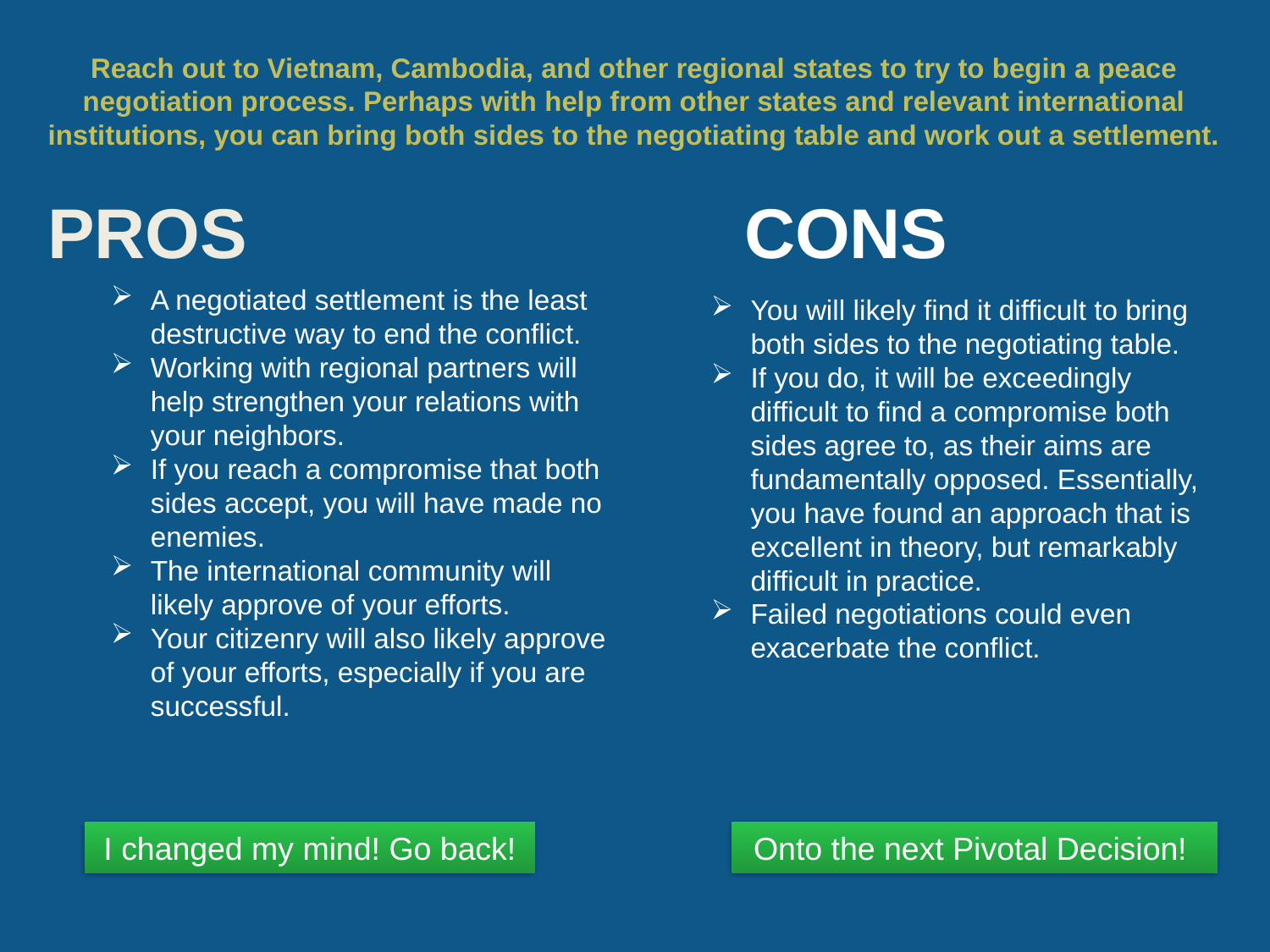

# Reach out to Vietnam, Cambodia, and other regional states to try to begin a peace negotiation process. Perhaps with help from other states and relevant international institutions, you can bring both sides to the negotiating table and work out a settlement.
A negotiated settlement is the least destructive way to end the conflict.
Working with regional partners will help strengthen your relations with your neighbors.
If you reach a compromise that both sides accept, you will have made no enemies.
The international community will likely approve of your efforts.
Your citizenry will also likely approve of your efforts, especially if you are successful.
You will likely find it difficult to bring both sides to the negotiating table.
If you do, it will be exceedingly difficult to find a compromise both sides agree to, as their aims are fundamentally opposed. Essentially, you have found an approach that is excellent in theory, but remarkably difficult in practice.
Failed negotiations could even exacerbate the conflict.